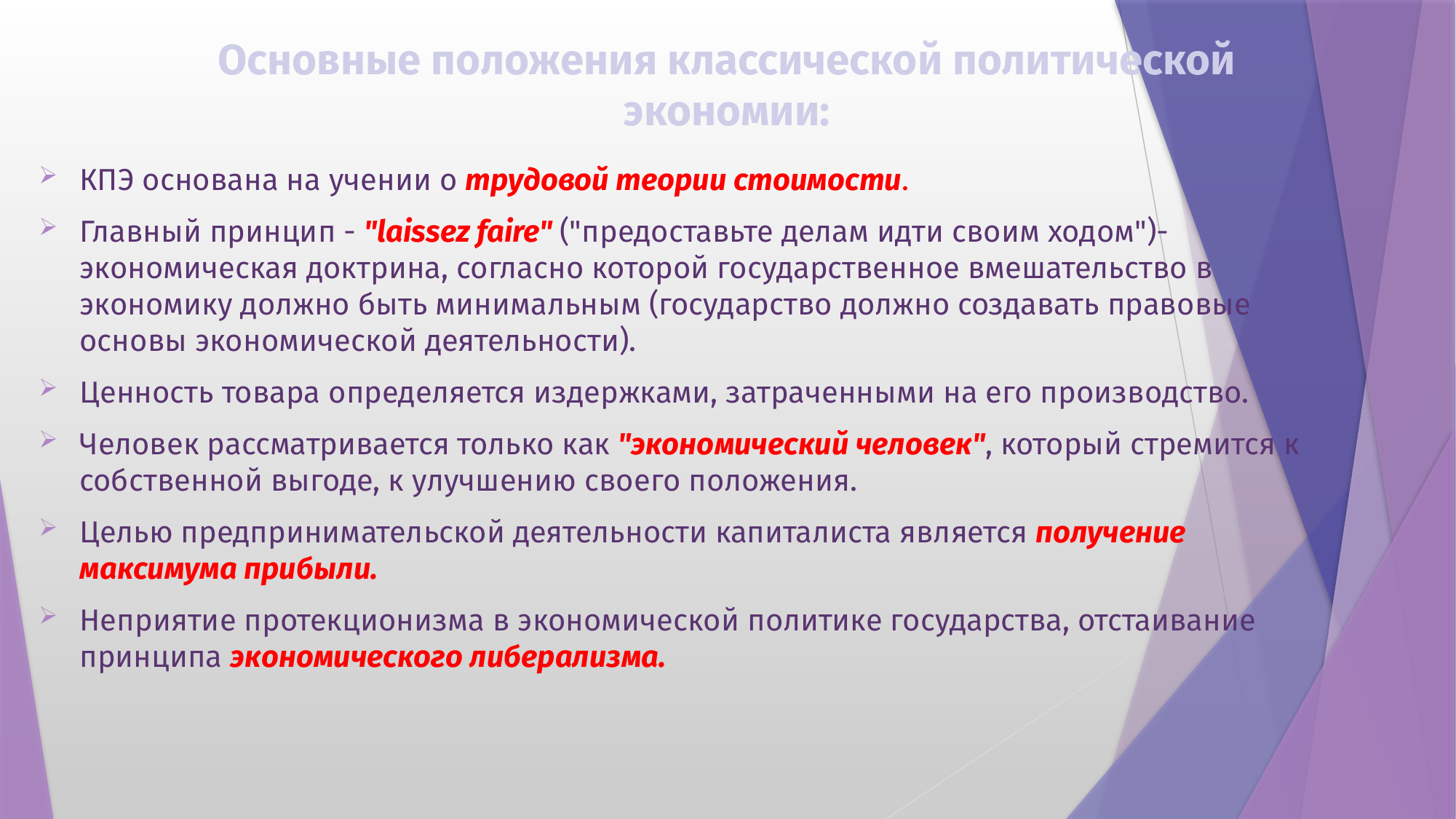

# Основные положения классической политической экономии:
КПЭ основана на учении о трудовой теории стоимости.
Главный принцип - "laissez faire" ("предоставьте делам идти своим ходом")-экономическая доктрина, согласно которой государственное вмешательство в экономику должно быть минимальным (государство должно создавать правовые основы экономической деятельности).
Ценность товара определяется издержками, затраченными на его производство.
Человек рассматривается только как "экономический человек", который стремится к собственной выгоде, к улучшению своего положения.
Целью предпринимательской деятельности капиталиста является получение максимума прибыли.
Неприятие протекционизма в экономической политике государства, отстаивание принципа экономического либерализма.